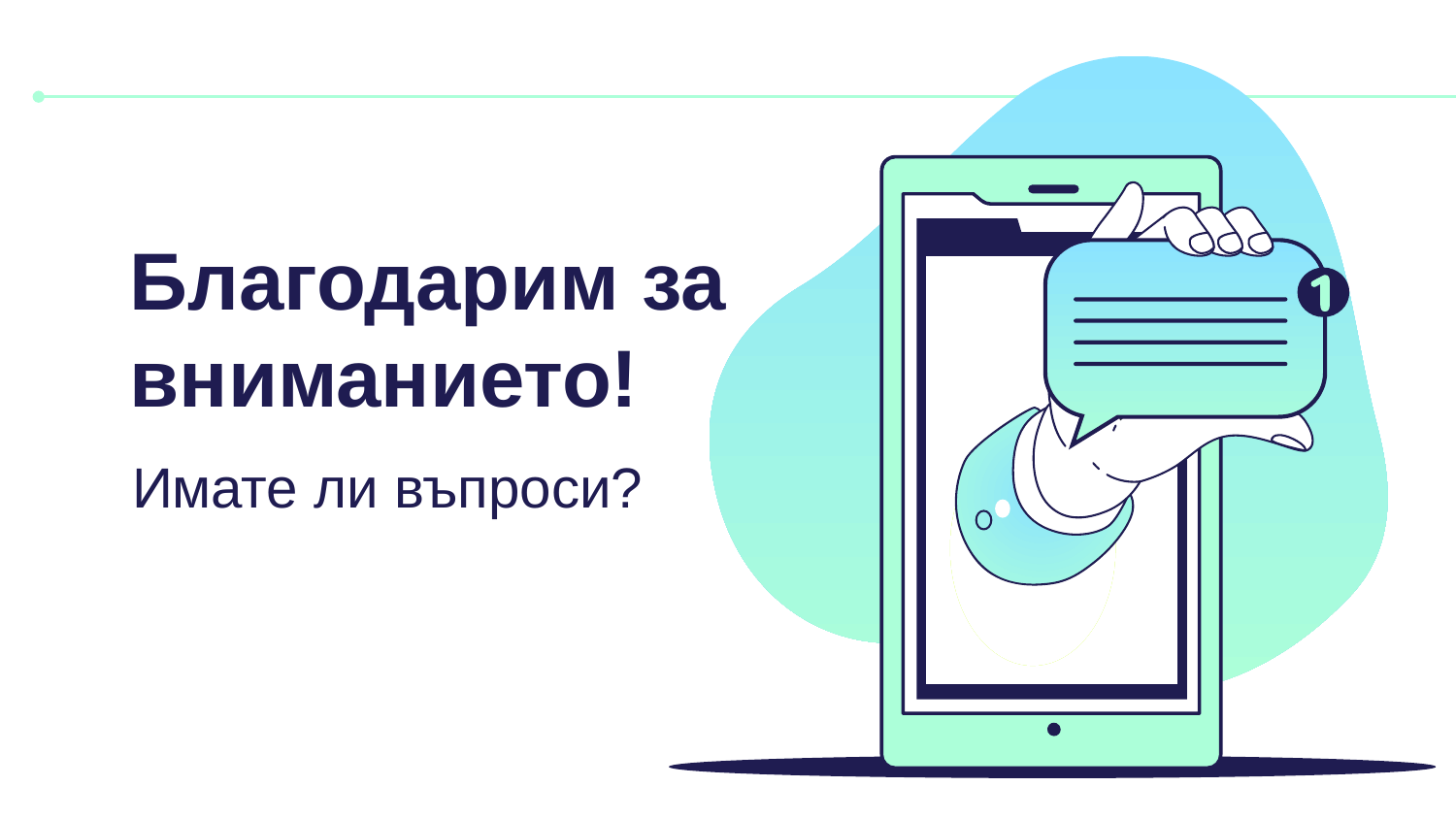

# Благодарим за вниманието!
Имате ли въпроси?